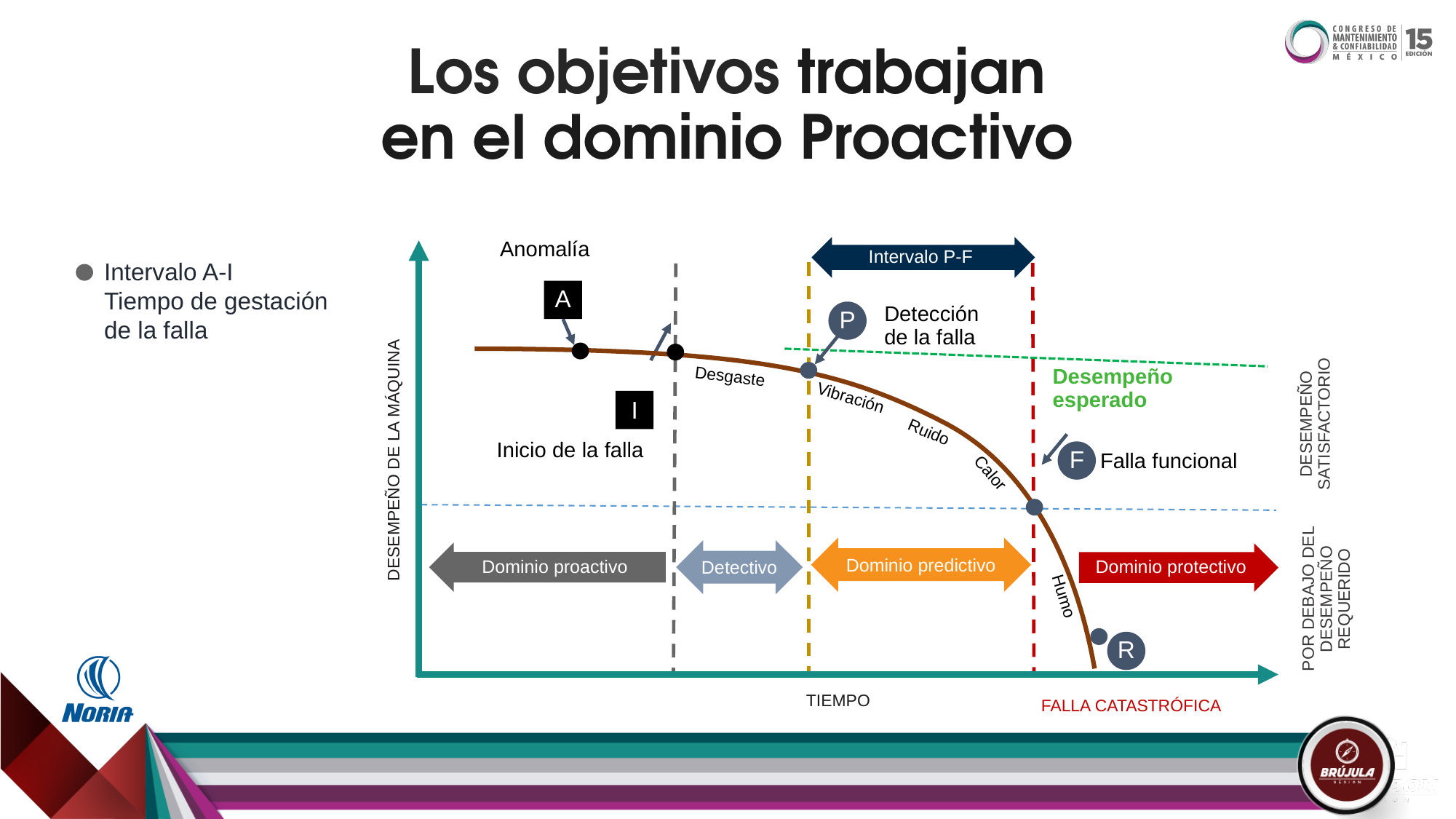

# Los objetivos trabajan en el dominio Proactivo
Anomalía
Intervalo P-F
Intervalo A-I
Tiempo de gestación de la falla

A
Detección de la falla
P

Desempeño esperado

Desgaste
Vibración
I
DESEMPEÑO SATISFACTORIO
Ruido
DESEMPEÑO DE LA MÁQUINA
Inicio de la falla
F
Falla funcional
Calor

Dominio predictivo
Detectivo
Dominio proactivo
Dominio protectivo
POR DEBAJO DEL DESEMPEÑO REQUERIDO
Humo

R
TIEMPO
FALLA CATASTRÓFICA